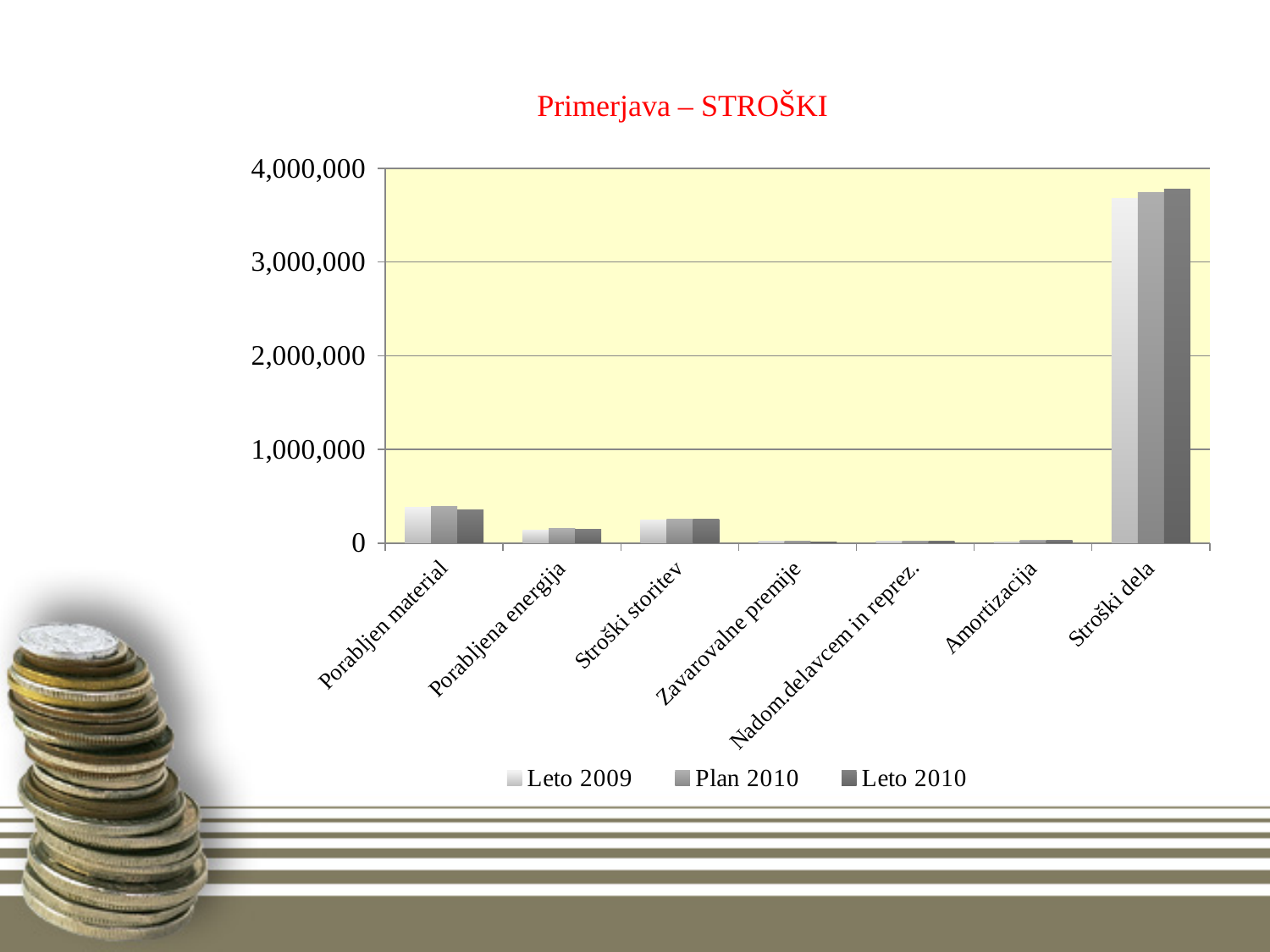

# Primerjava – STROŠKI

### Chart

| Category | Leto 2009 | Plan 2010 | Leto 2010 |
|---|---|---|---|
| Porabljen material | 382078.14999999997 | 390649.35 | 358659.42000000004 |
| Porabljena energija | 139284.72 | 154690.16 | 149188.28 |
| Stroški storitev | 247162.33 | 251854.74000000002 | 259226.33 |
| Zavarovalne premije | 15598.79 | 15848.369999999999 | 15015.859999999999 |
| Nadom.delavcem in reprez. | 16958.09 | 17229.43 | 20688.07 |
| Amortizacija | 13701.869999999999 | 25830.32 | 25397.75 |
| Stroški dela | 3681456.8099999996 | 3740360.12 | 3776602.96 |